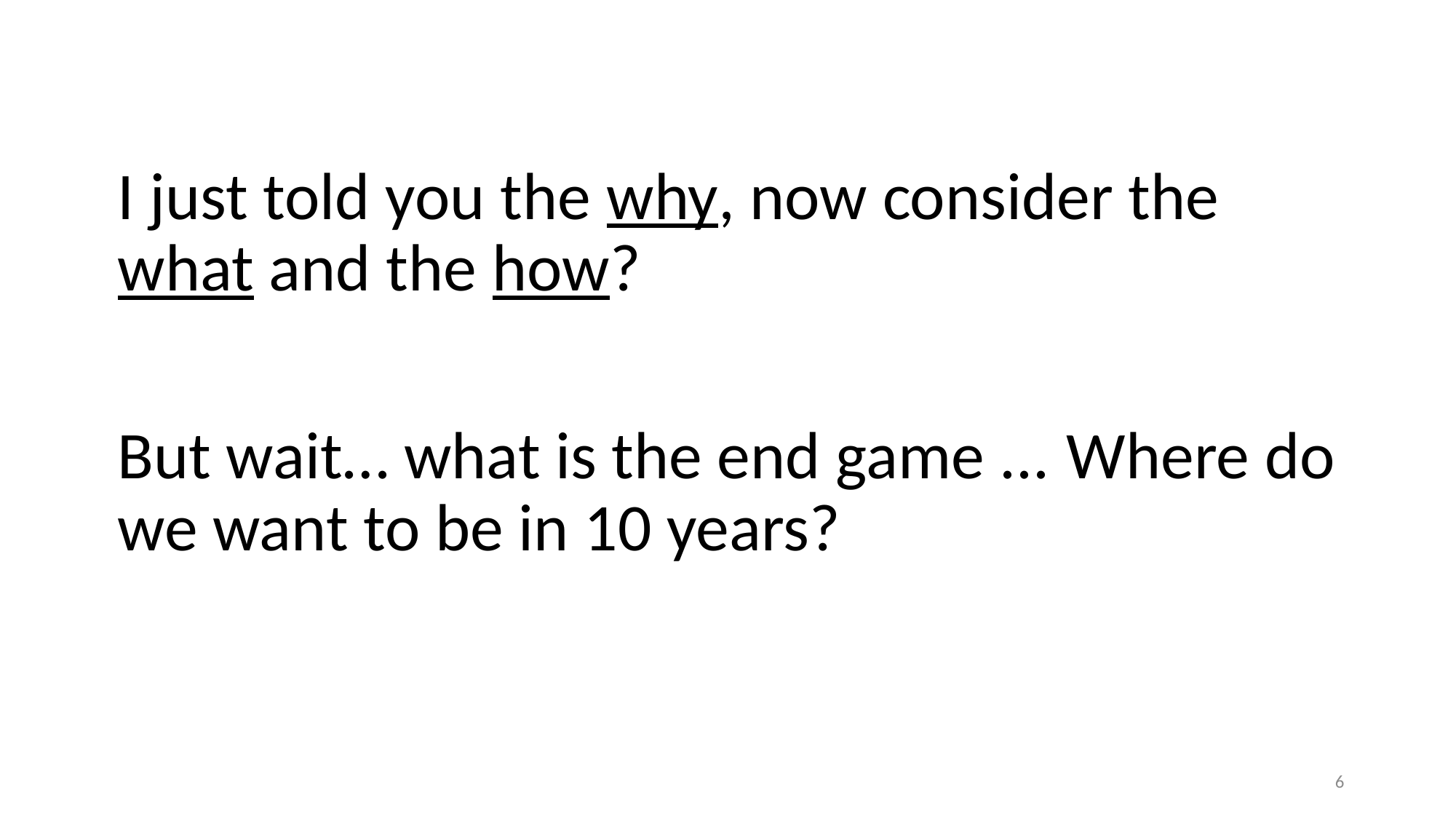

# I just told you the why, now consider the what and the how?
But wait… what is the end game ... Where do we want to be in 10 years?
6